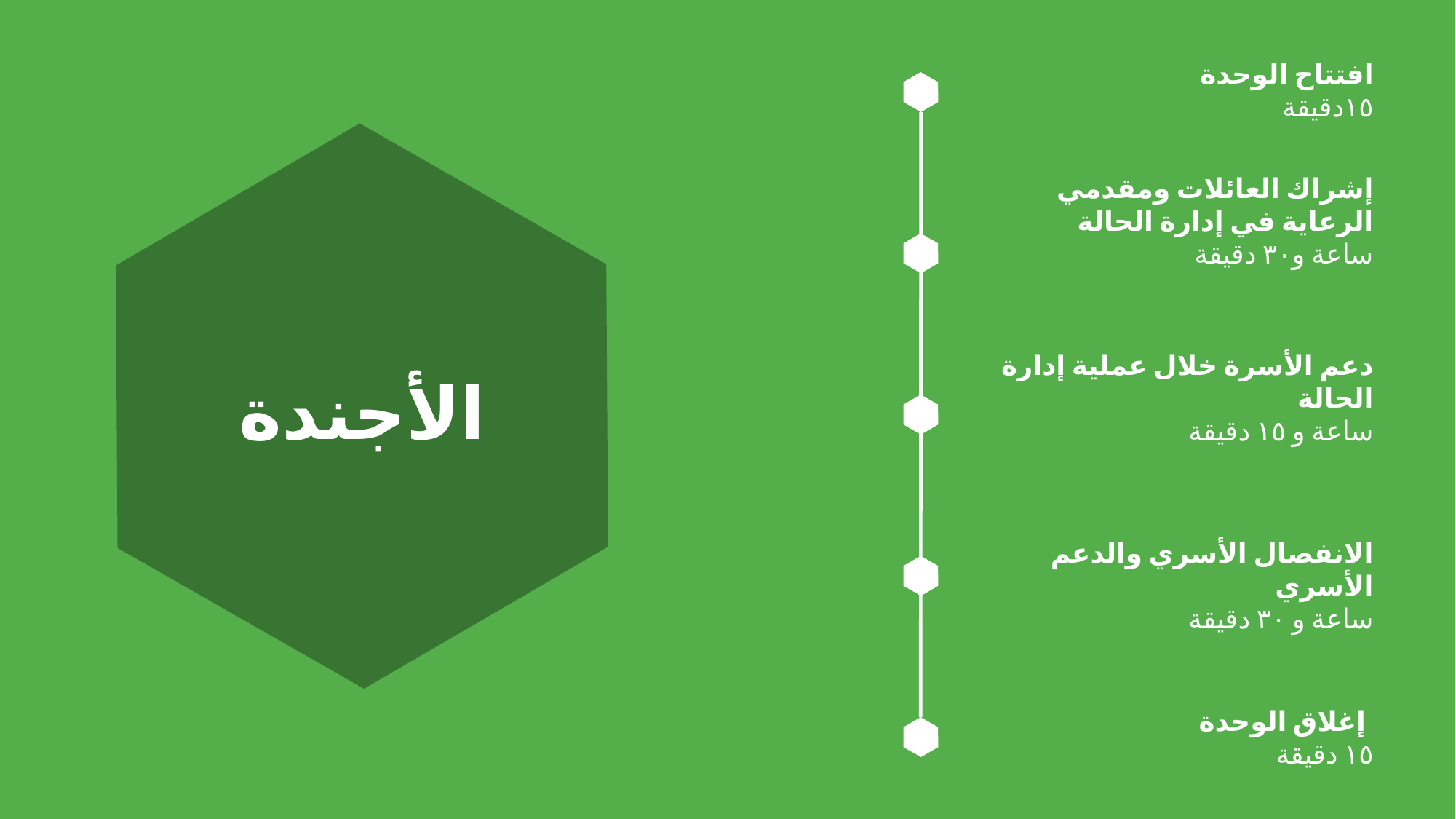

افتتاح الوحدة
١٥دقيقة

إشراك العائلات ومقدمي الرعاية في إدارة الحالة
ساعة و٣٠ دقيقة

دعم الأسرة خلال عملية إدارة الحالة
ساعة و ١٥ دقيقة
# الأجندة

الانفصال الأسري والدعم الأسري
ساعة و ٣٠ دقيقة

 إغلاق الوحدة
١٥ دقيقة